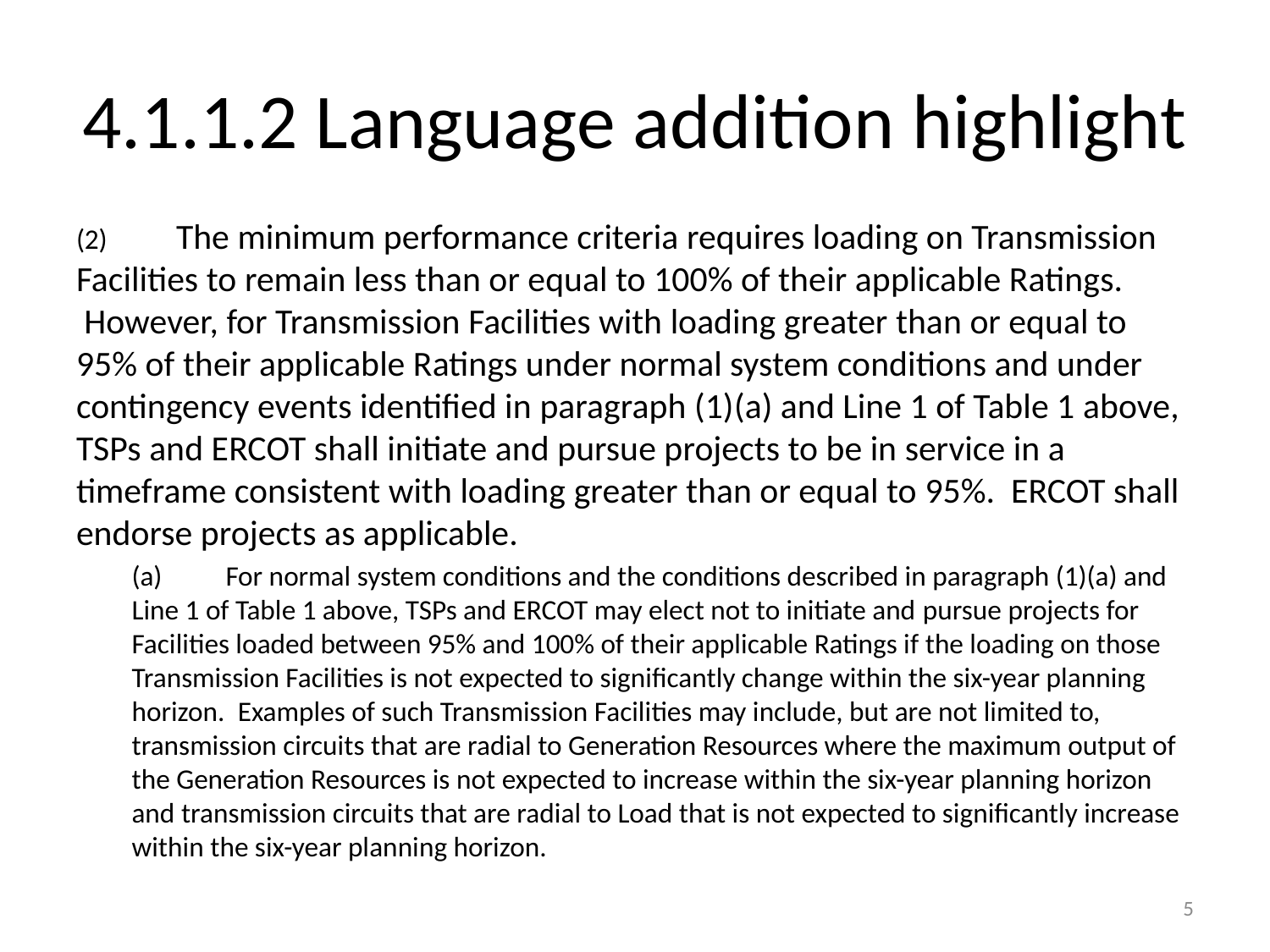

# 4.1.1.2 Language addition highlight
(2)         The minimum performance criteria requires loading on Transmission Facilities to remain less than or equal to 100% of their applicable Ratings.  However, for Transmission Facilities with loading greater than or equal to 95% of their applicable Ratings under normal system conditions and under contingency events identified in paragraph (1)(a) and Line 1 of Table 1 above, TSPs and ERCOT shall initiate and pursue projects to be in service in a timeframe consistent with loading greater than or equal to 95%.  ERCOT shall endorse projects as applicable.
(a)          For normal system conditions and the conditions described in paragraph (1)(a) and Line 1 of Table 1 above, TSPs and ERCOT may elect not to initiate and pursue projects for Facilities loaded between 95% and 100% of their applicable Ratings if the loading on those Transmission Facilities is not expected to significantly change within the six-year planning horizon.  Examples of such Transmission Facilities may include, but are not limited to, transmission circuits that are radial to Generation Resources where the maximum output of the Generation Resources is not expected to increase within the six-year planning horizon and transmission circuits that are radial to Load that is not expected to significantly increase within the six-year planning horizon.
5